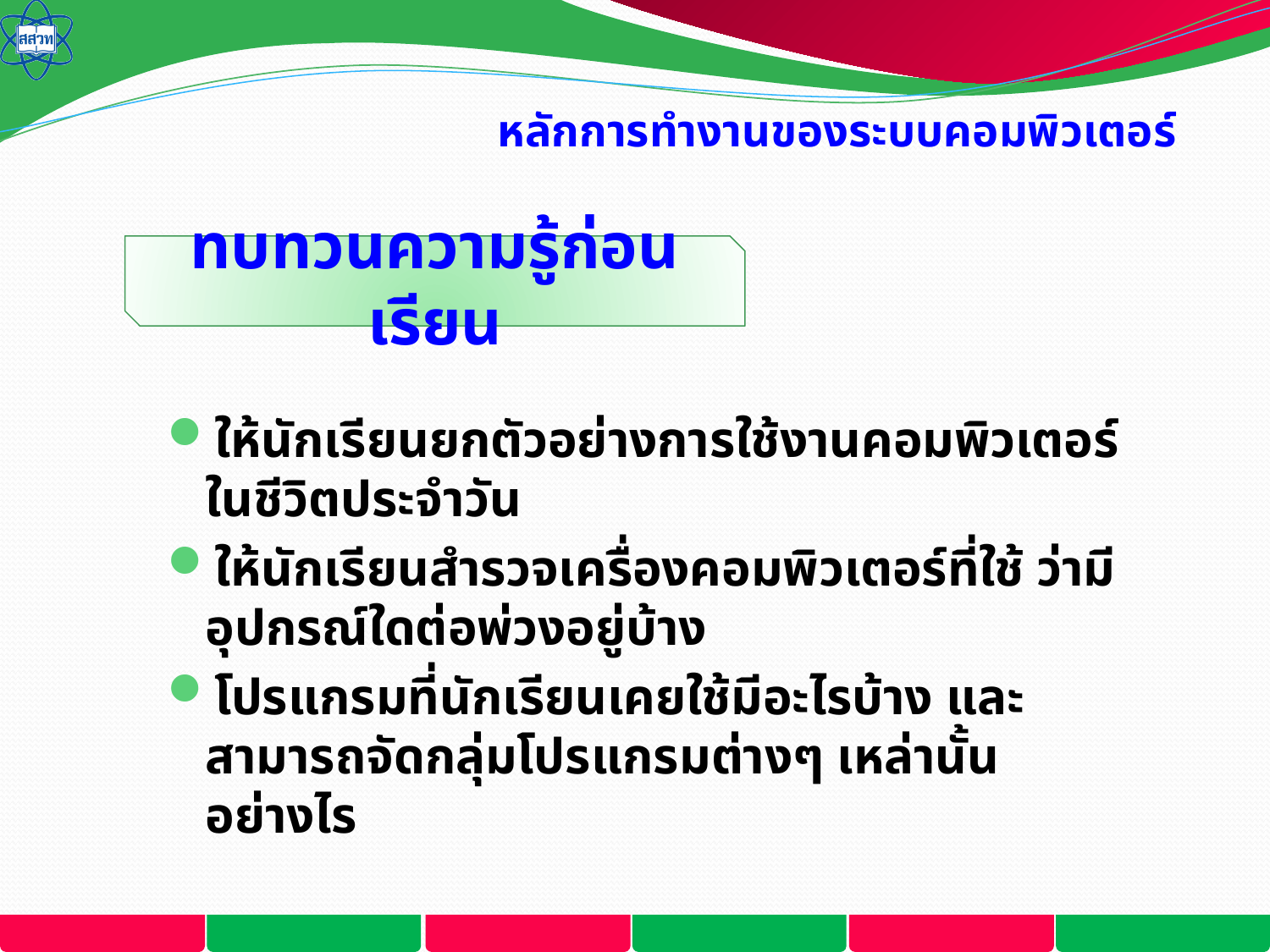

หลักการทำงานของระบบคอมพิวเตอร์
ทบทวนความรู้ก่อนเรียน
ให้นักเรียนยกตัวอย่างการใช้งานคอมพิวเตอร์ในชีวิตประจำวัน
ให้นักเรียนสำรวจเครื่องคอมพิวเตอร์ที่ใช้ ว่ามีอุปกรณ์ใดต่อพ่วงอยู่บ้าง
โปรแกรมที่นักเรียนเคยใช้มีอะไรบ้าง และสามารถจัดกลุ่มโปรแกรมต่างๆ เหล่านั้นอย่างไร